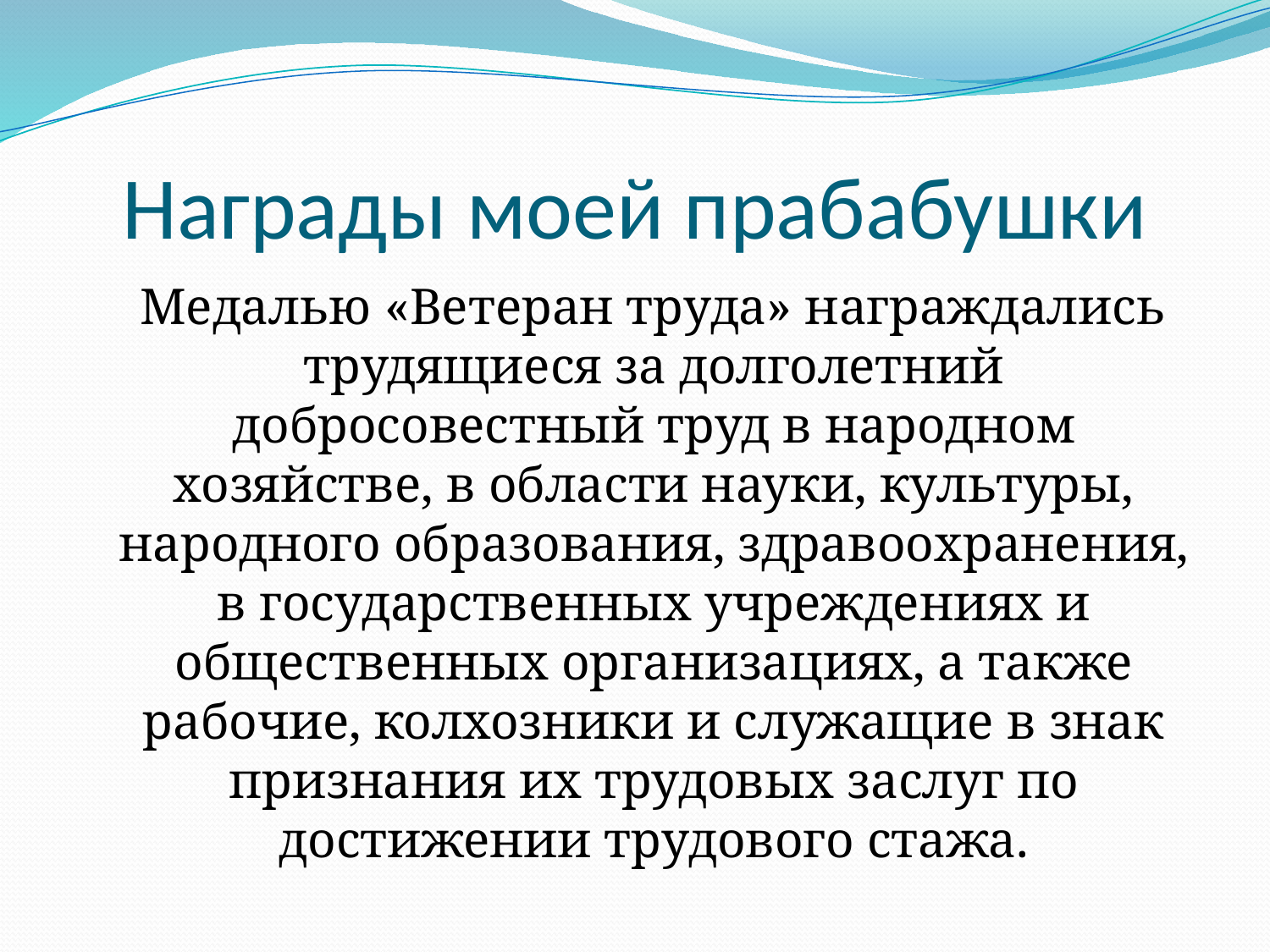

# Награды моей прабабушки
   Медалью «Ветеран труда» награждались трудящиеся за долголетний добросовестный труд в народном хозяйстве, в области науки, культуры, народного образования, здравоохранения, в государственных учреждениях и общественных организациях, а также рабочие, колхозники и служащие в знак признания их трудовых заслуг по достижении трудового стажа.